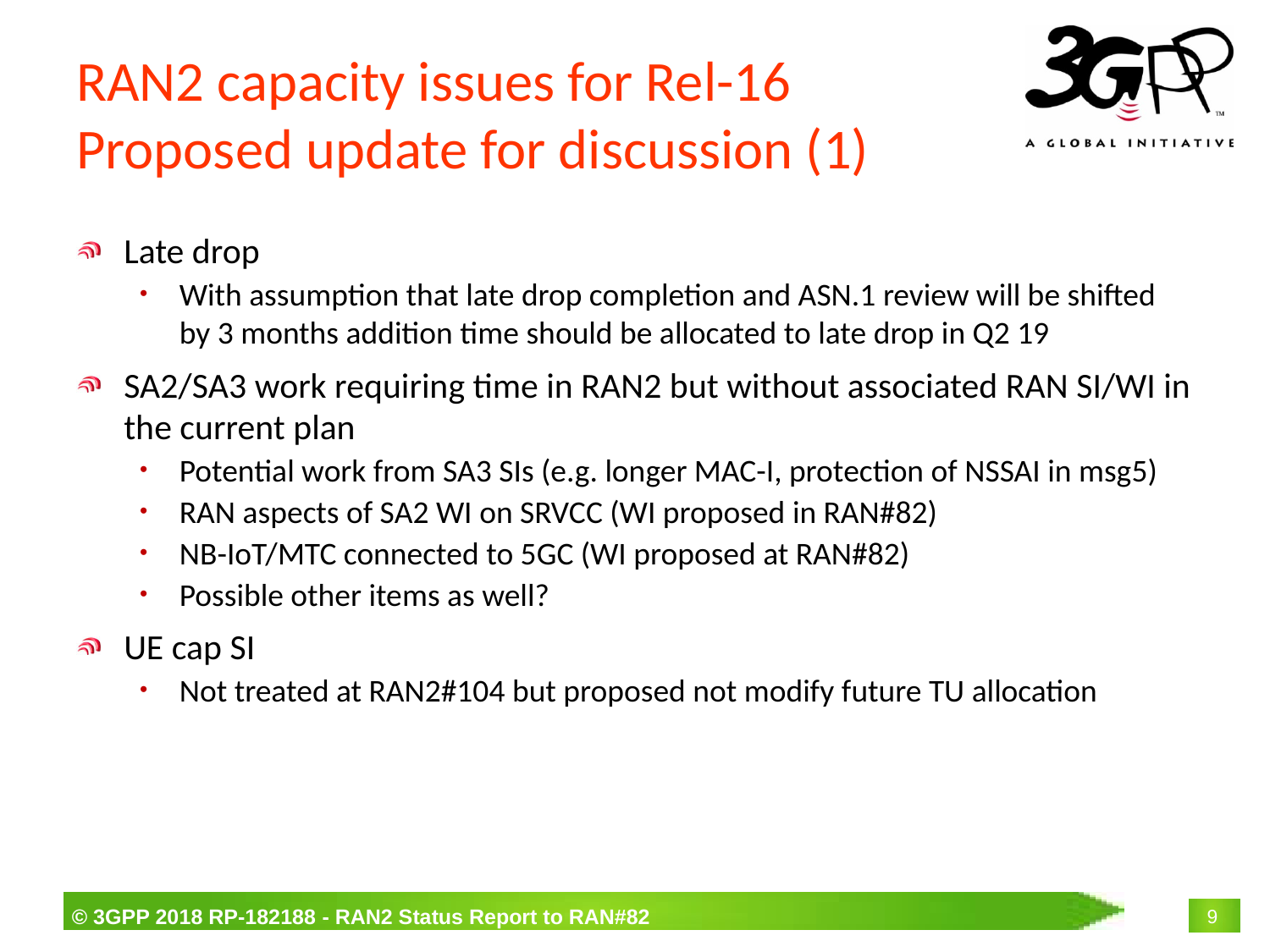

# RAN2 capacity issues for Rel-16 Proposed update for discussion (1)
Late drop
With assumption that late drop completion and ASN.1 review will be shifted by 3 months addition time should be allocated to late drop in Q2 19
SA2/SA3 work requiring time in RAN2 but without associated RAN SI/WI in the current plan
Potential work from SA3 SIs (e.g. longer MAC-I, protection of NSSAI in msg5)
RAN aspects of SA2 WI on SRVCC (WI proposed in RAN#82)
NB-IoT/MTC connected to 5GC (WI proposed at RAN#82)
Possible other items as well?
UE cap SI
Not treated at RAN2#104 but proposed not modify future TU allocation